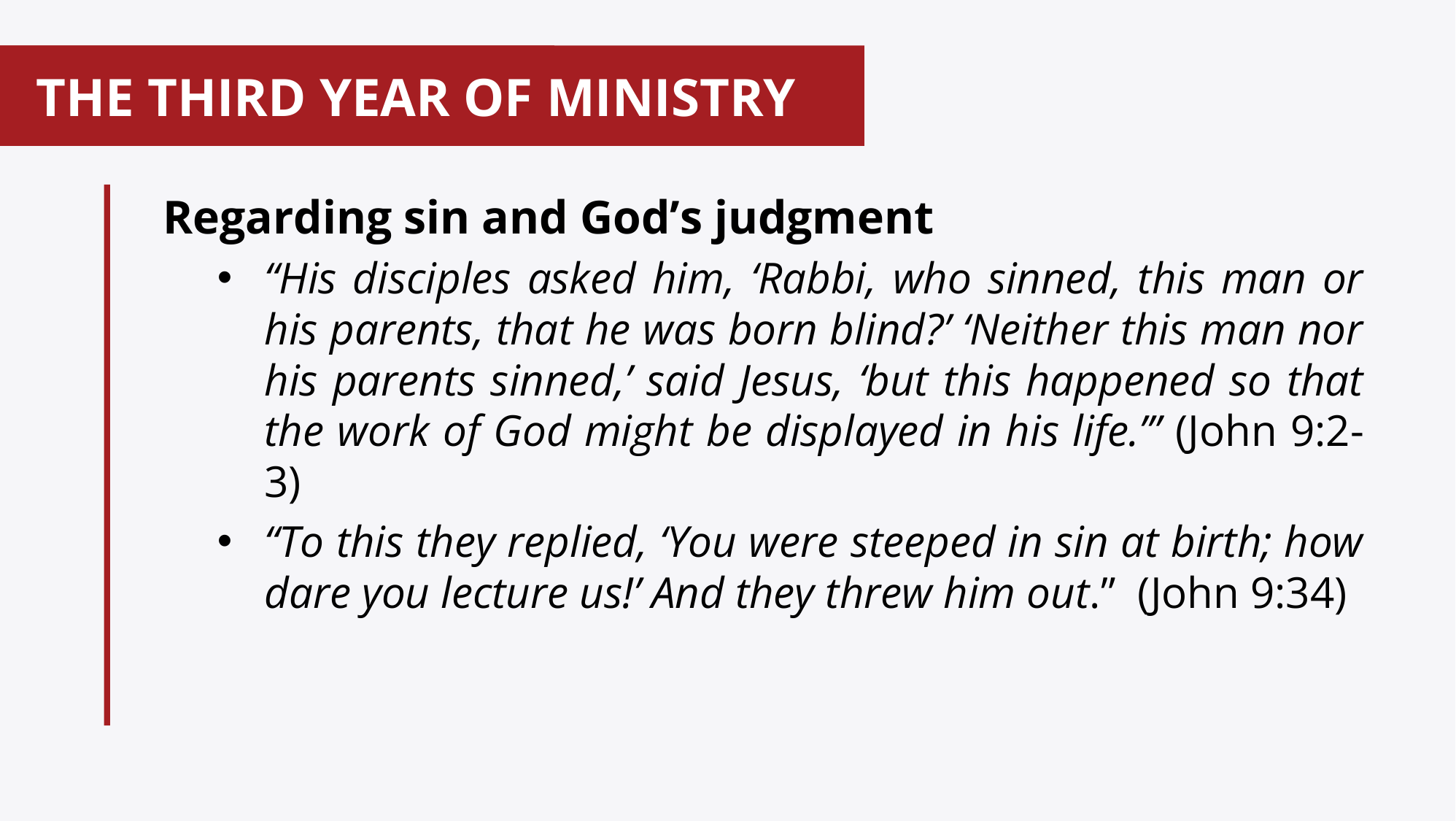

THE THIRD YEAR OF MINISTRY
#
 Regarding sin and God’s judgment
“His disciples asked him, ‘Rabbi, who sinned, this man or his parents, that he was born blind?’ ‘Neither this man nor his parents sinned,’ said Jesus, ‘but this happened so that the work of God might be displayed in his life.’” (John 9:2-3)
“To this they replied, ‘You were steeped in sin at birth; how dare you lecture us!’ And they threw him out.”  (John 9:34)